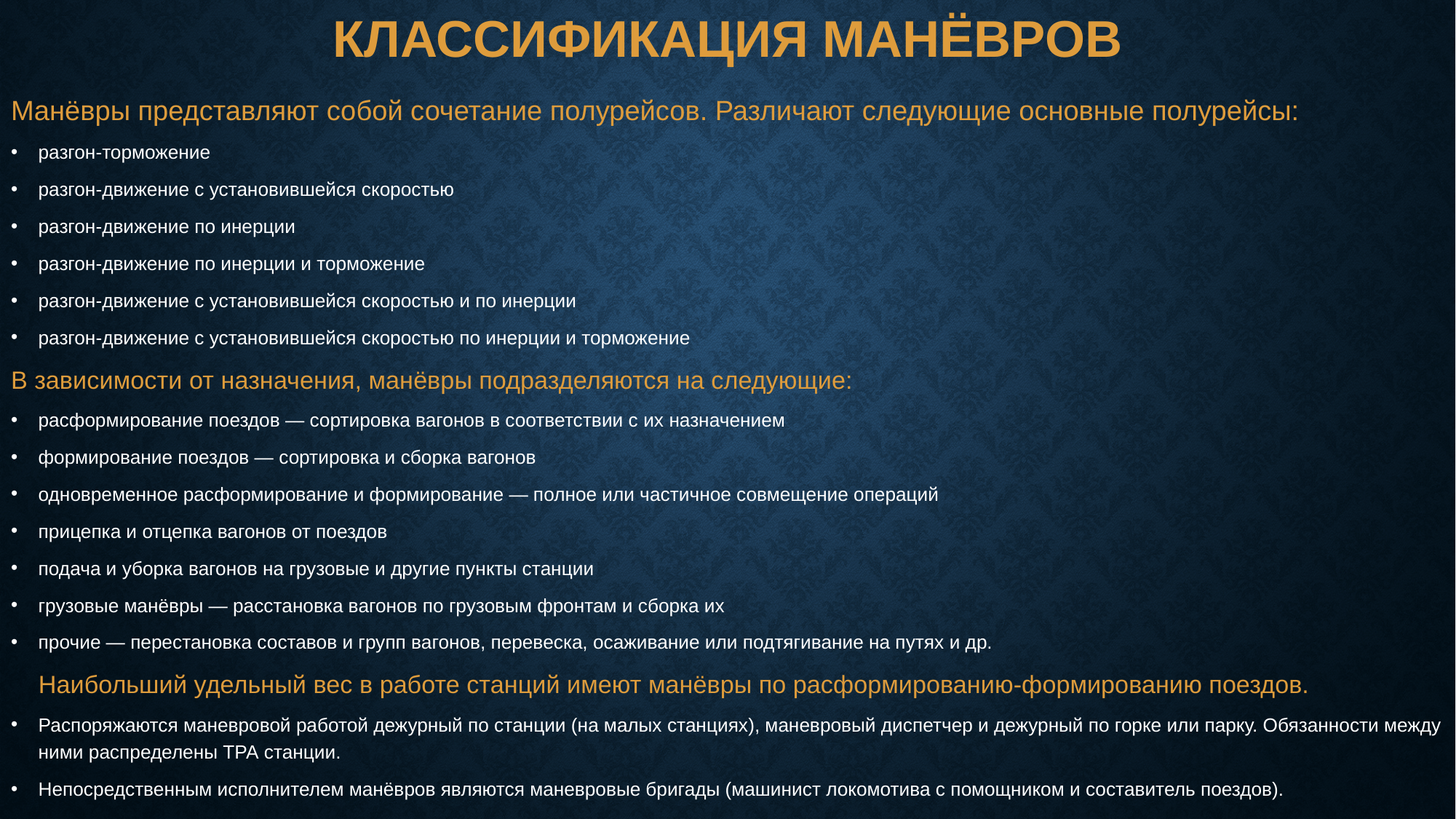

# Классификация манёвров
Манёвры представляют собой сочетание полурейсов. Различают следующие основные полурейсы:
разгон-торможение
разгон-движение с установившейся скоростью
разгон-движение по инерции
разгон-движение по инерции и торможение
разгон-движение с установившейся скоростью и по инерции
разгон-движение с установившейся скоростью по инерции и торможение
В зависимости от назначения, манёвры подразделяются на следующие:
расформирование поездов — сортировка вагонов в соответствии с их назначением
формирование поездов — сортировка и сборка вагонов
одновременное расформирование и формирование — полное или частичное совмещение операций
прицепка и отцепка вагонов от поездов
подача и уборка вагонов на грузовые и другие пункты станции
грузовые манёвры — расстановка вагонов по грузовым фронтам и сборка их
прочие — перестановка составов и групп вагонов, перевеска, осаживание или подтягивание на путях и др.
    Наибольший удельный вес в работе станций имеют манёвры по расформированию-формированию поездов.
Распоряжаются маневровой работой дежурный по станции (на малых станциях), маневровый диспетчер и дежурный по горке или парку. Обязанности между ними распределены ТРА станции.
Непосредственным исполнителем манёвров являются маневровые бригады (машинист локомотива с помощником и составитель поездов).